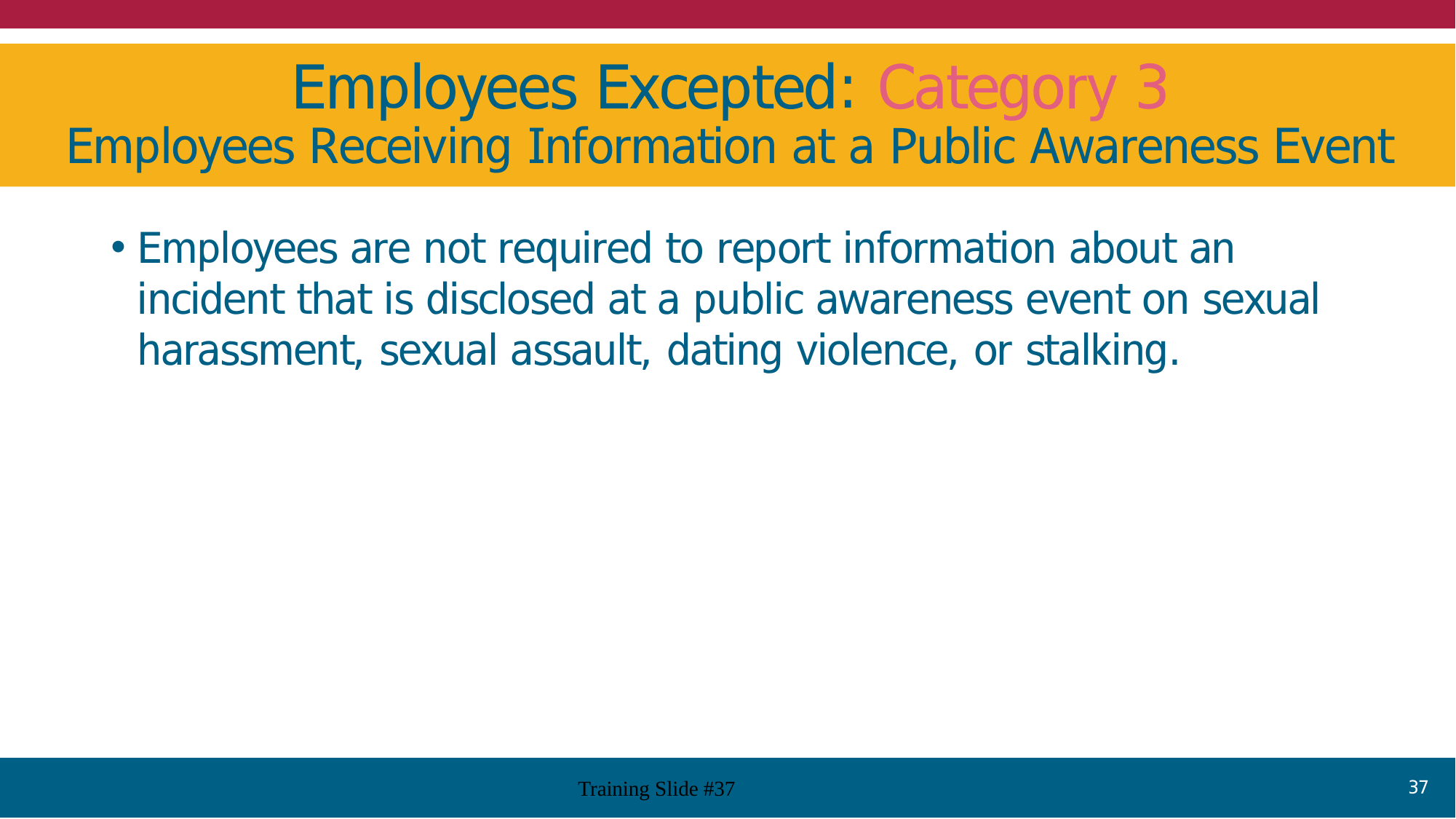

# Employees Excepted: Category 3 Employees Receiving Information at a Public Awareness Event
Employees are not required to report information about an incident that is disclosed at a public awareness event on sexual harassment, sexual assault, dating violence, or stalking.
37
Training Slide #37